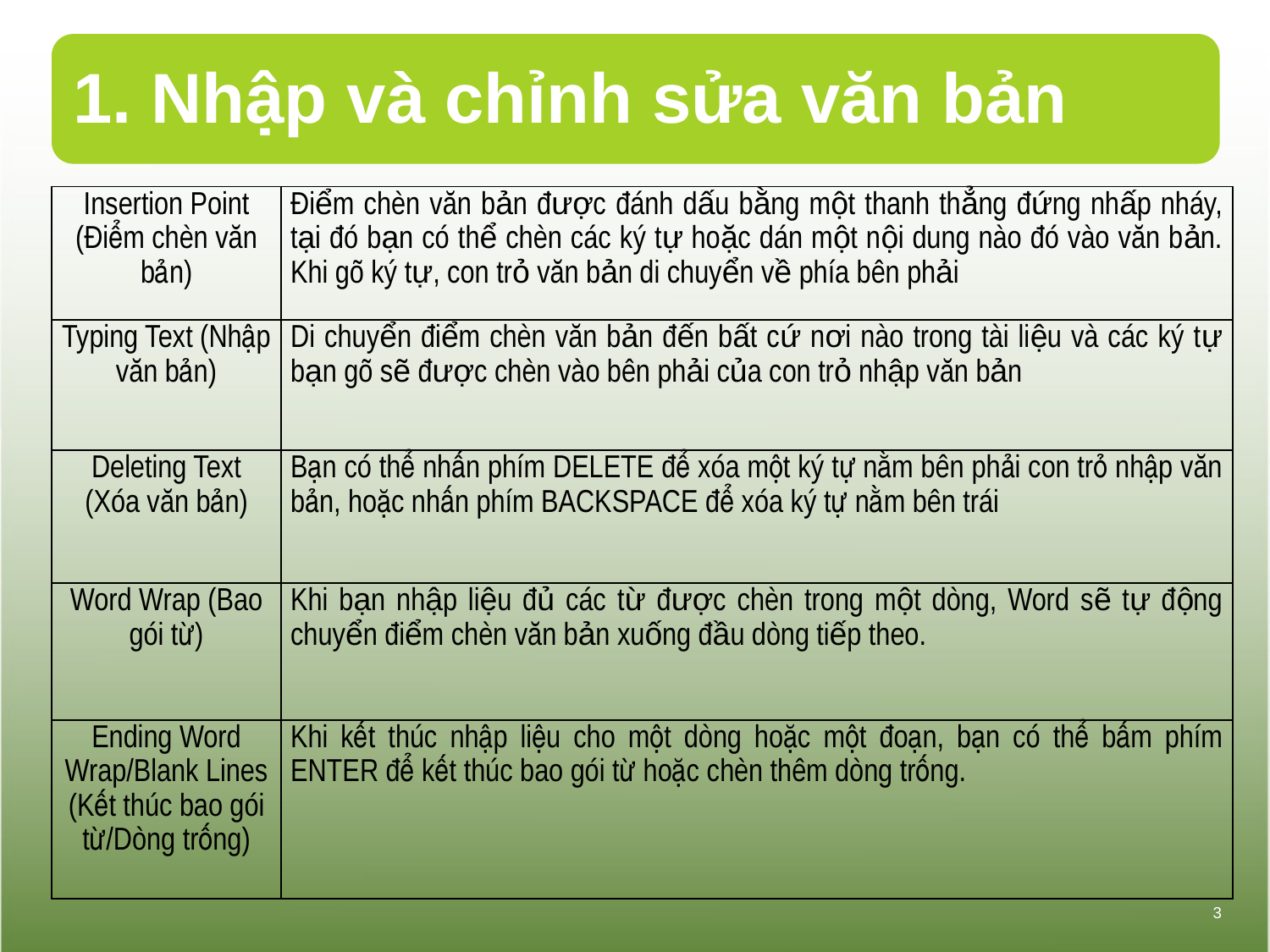

# 1. Nhập và chỉnh sửa văn bản
| Insertion Point (Điểm chèn văn bản) | Điểm chèn văn bản được đánh dấu bằng một thanh thẳng đứng nhấp nháy, tại đó bạn có thể chèn các ký tự hoặc dán một nội dung nào đó vào văn bản. Khi gõ ký tự, con trỏ văn bản di chuyển về phía bên phải |
| --- | --- |
| Typing Text (Nhập văn bản) | Di chuyển điểm chèn văn bản đến bất cứ nơi nào trong tài liệu và các ký tự bạn gõ sẽ được chèn vào bên phải của con trỏ nhập văn bản |
| Deleting Text (Xóa văn bản) | Bạn có thể nhấn phím DELETE để xóa một ký tự nằm bên phải con trỏ nhập văn bản, hoặc nhấn phím BACKSPACE để xóa ký tự nằm bên trái |
| Word Wrap (Bao gói từ) | Khi bạn nhập liệu đủ các từ được chèn trong một dòng, Word sẽ tự động chuyển điểm chèn văn bản xuống đầu dòng tiếp theo. |
| Ending Word Wrap/Blank Lines (Kết thúc bao gói từ/Dòng trống) | Khi kết thúc nhập liệu cho một dòng hoặc một đoạn, bạn có thể bấm phím ENTER để kết thúc bao gói từ hoặc chèn thêm dòng trống. |
3